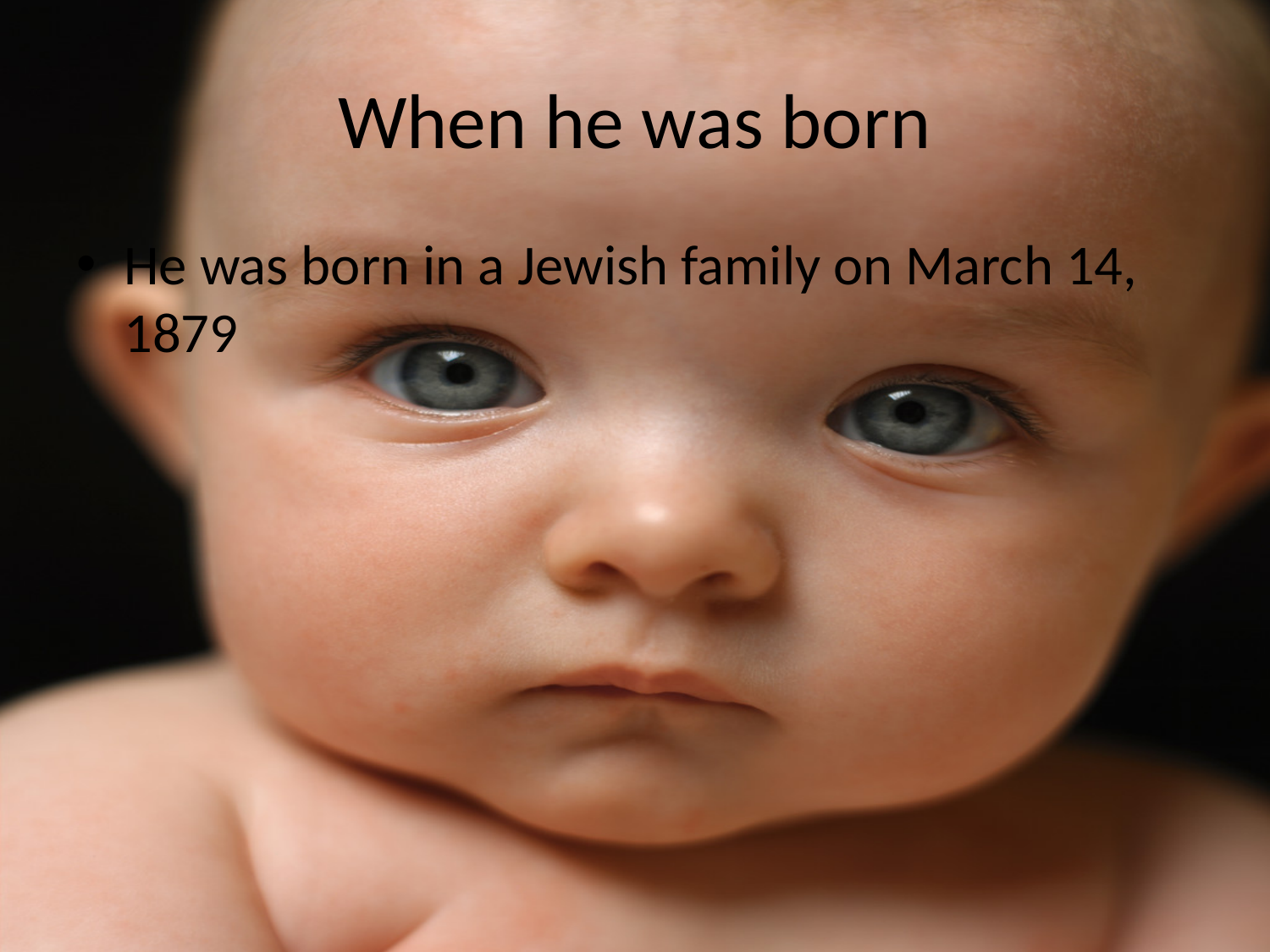

# When he was born
He was born in a Jewish family on March 14, 1879